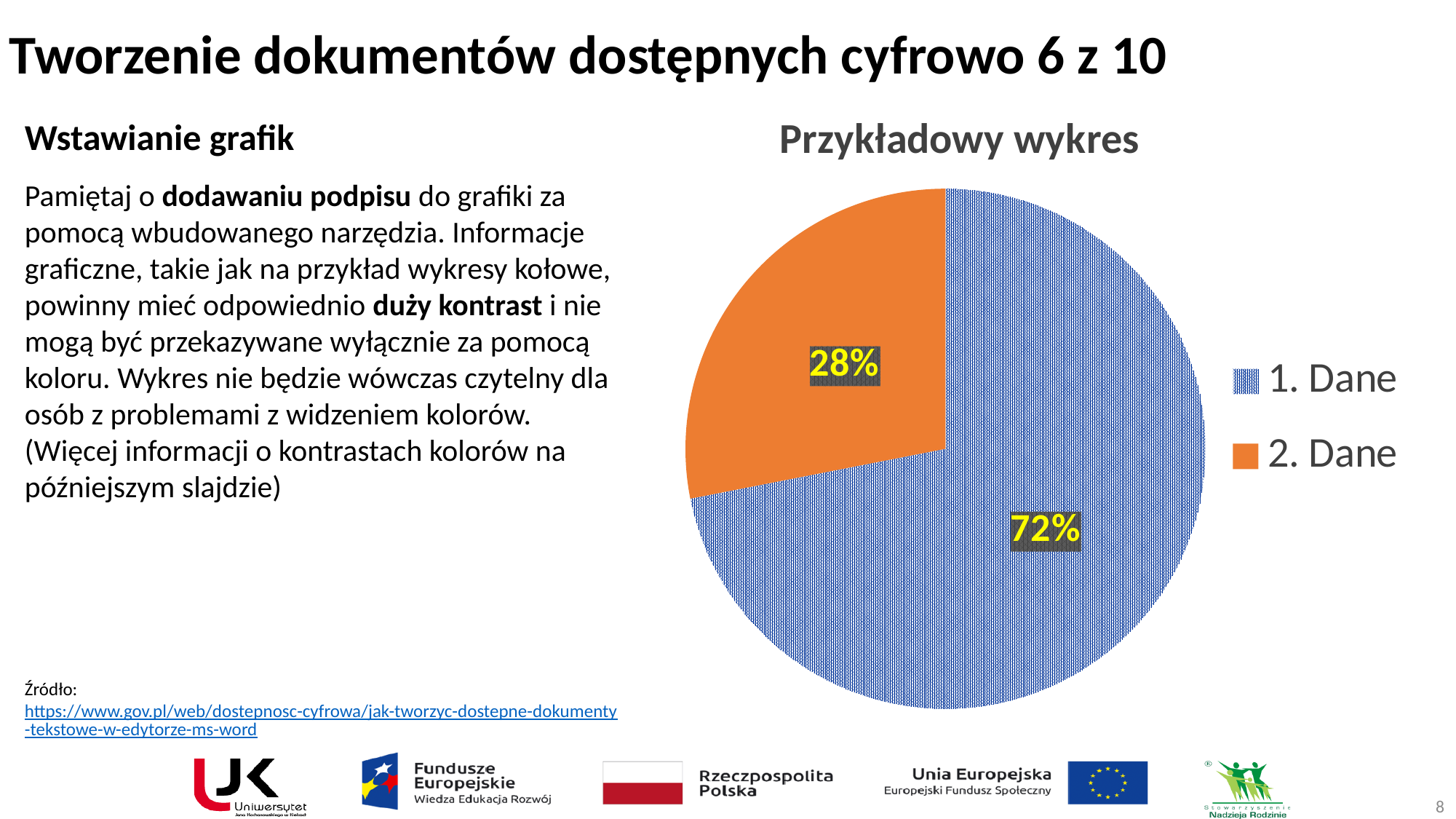

# Tworzenie dokumentów dostępnych cyfrowo 6 z 10

### Chart: Przykładowy wykres

| Category | Sprzedaż |
|---|---|
| 1. Dane | 8.2 |
| 2. Dane | 3.2 |
Wstawianie grafik
Pamiętaj o dodawaniu podpisu do grafiki za pomocą wbudowanego narzędzia. Informacje graficzne, takie jak na przykład wykresy kołowe, powinny mieć odpowiednio duży kontrast i nie mogą być przekazywane wyłącznie za pomocą koloru. Wykres nie będzie wówczas czytelny dla osób z problemami z widzeniem kolorów.
(Więcej informacji o kontrastach kolorów na późniejszym slajdzie)
Źródło: https://www.gov.pl/web/dostepnosc-cyfrowa/jak-tworzyc-dostepne-dokumenty-tekstowe-w-edytorze-ms-word
8